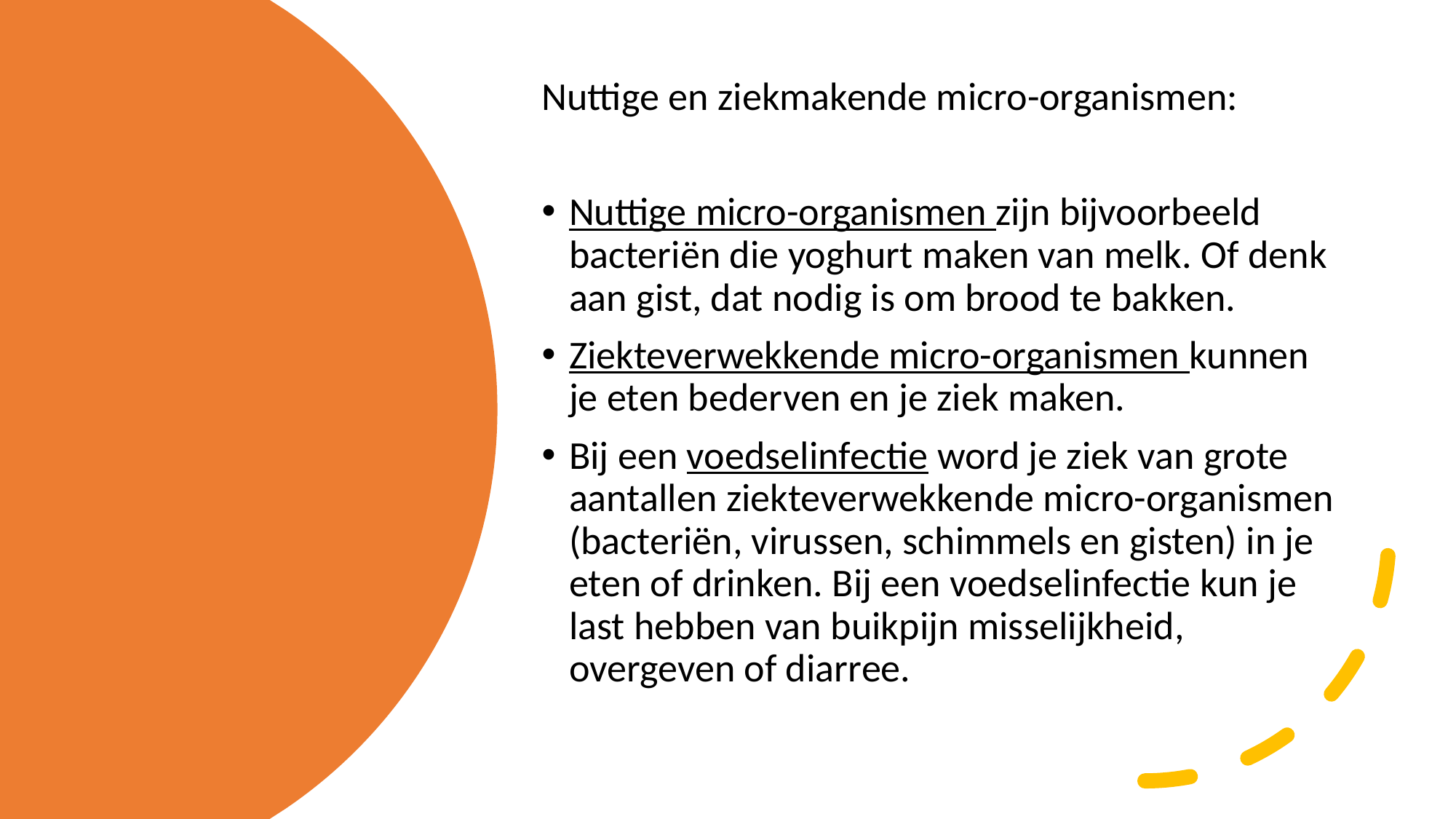

Nuttige en ziekmakende micro-organismen:

Nuttige micro-organismen zijn bijvoorbeeld bacteriën die yoghurt maken van melk. Of denk aan gist, dat nodig is om brood te bakken.
Ziekteverwekkende micro-organismen kunnen je eten bederven en je ziek maken.
Bij een voedselinfectie word je ziek van grote aantallen ziekteverwekkende micro-organismen (bacteriën, virussen, schimmels en gisten) in je eten of drinken. Bij een voedselinfectie kun je last hebben van buikpijn misselijkheid, overgeven of diarree.